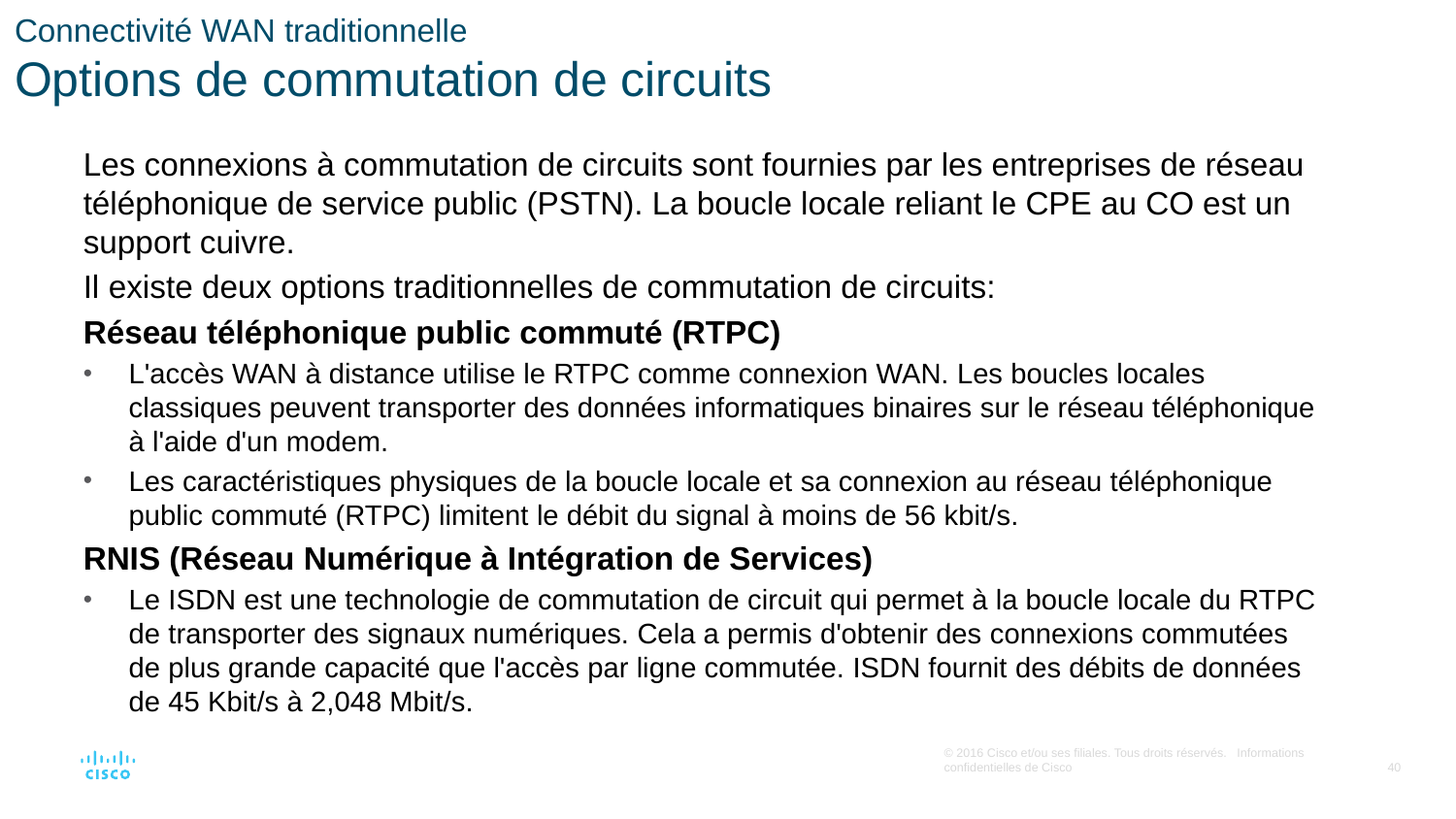

# Connectivité WAN traditionnelle Options de commutation de circuits
Les connexions à commutation de circuits sont fournies par les entreprises de réseau téléphonique de service public (PSTN). La boucle locale reliant le CPE au CO est un support cuivre.
Il existe deux options traditionnelles de commutation de circuits:
Réseau téléphonique public commuté (RTPC)
L'accès WAN à distance utilise le RTPC comme connexion WAN. Les boucles locales classiques peuvent transporter des données informatiques binaires sur le réseau téléphonique à l'aide d'un modem.
Les caractéristiques physiques de la boucle locale et sa connexion au réseau téléphonique public commuté (RTPC) limitent le débit du signal à moins de 56 kbit/s.
RNIS (Réseau Numérique à Intégration de Services)
Le ISDN est une technologie de commutation de circuit qui permet à la boucle locale du RTPC de transporter des signaux numériques. Cela a permis d'obtenir des connexions commutées de plus grande capacité que l'accès par ligne commutée. ISDN fournit des débits de données de 45 Kbit/s à 2,048 Mbit/s.